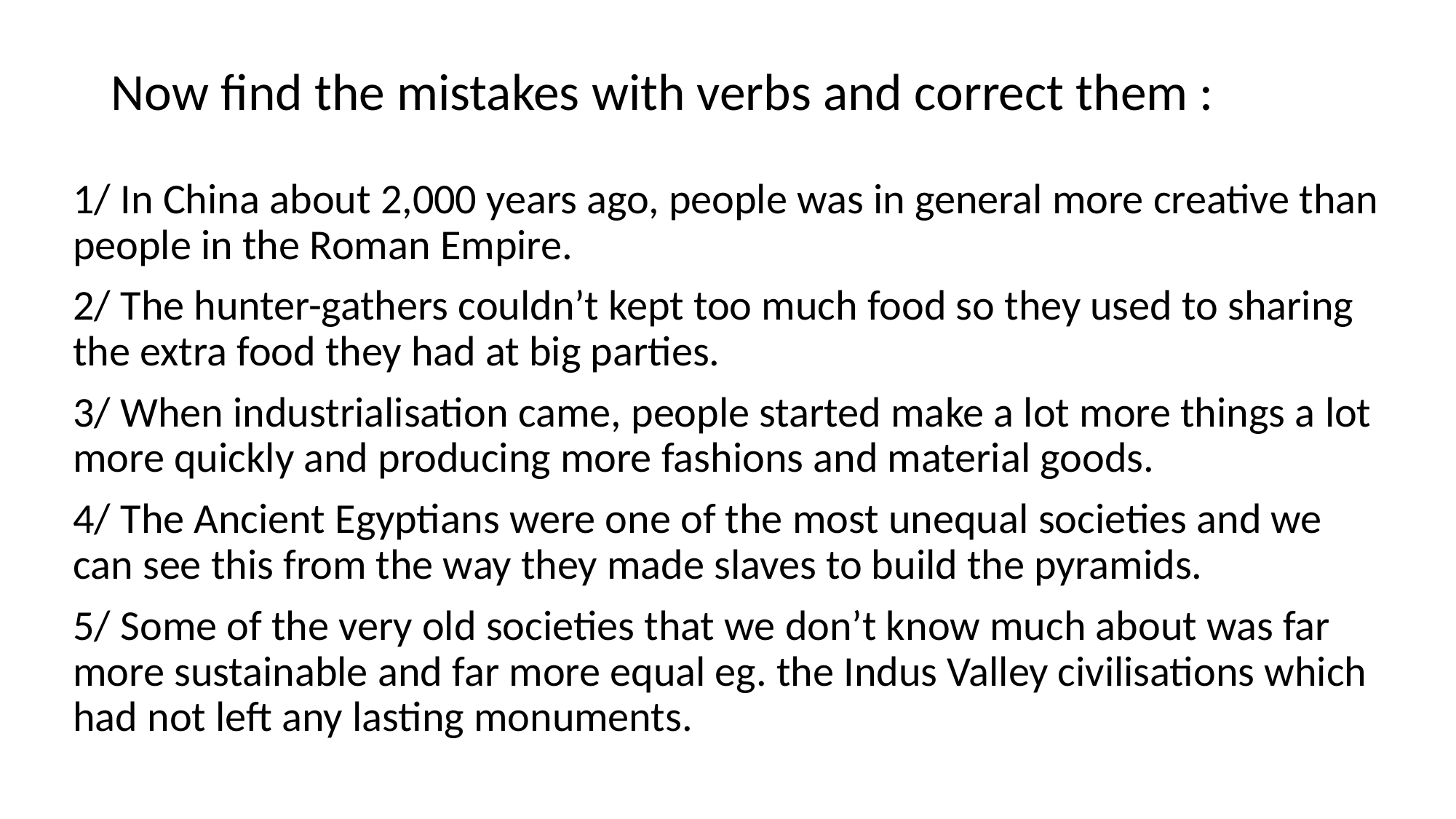

# Now find the mistakes with verbs and correct them :
1/ In China about 2,000 years ago, people was in general more creative than people in the Roman Empire.
2/ The hunter-gathers couldn’t kept too much food so they used to sharing the extra food they had at big parties.
3/ When industrialisation came, people started make a lot more things a lot more quickly and producing more fashions and material goods.
4/ The Ancient Egyptians were one of the most unequal societies and we can see this from the way they made slaves to build the pyramids.
5/ Some of the very old societies that we don’t know much about was far more sustainable and far more equal eg. the Indus Valley civilisations which had not left any lasting monuments.